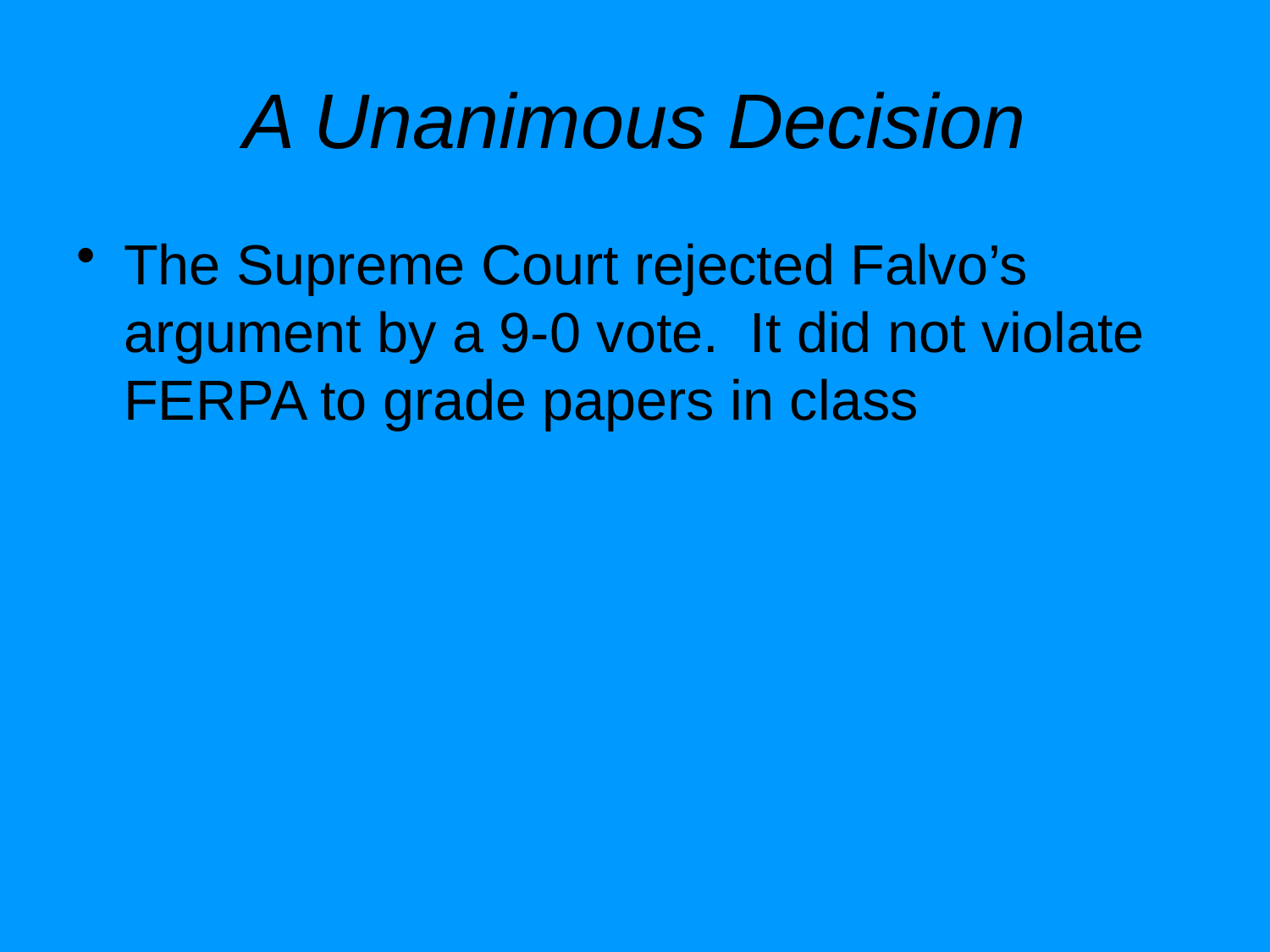

# A Unanimous Decision
The Supreme Court rejected Falvo’s argument by a 9-0 vote.  It did not violate FERPA to grade papers in class